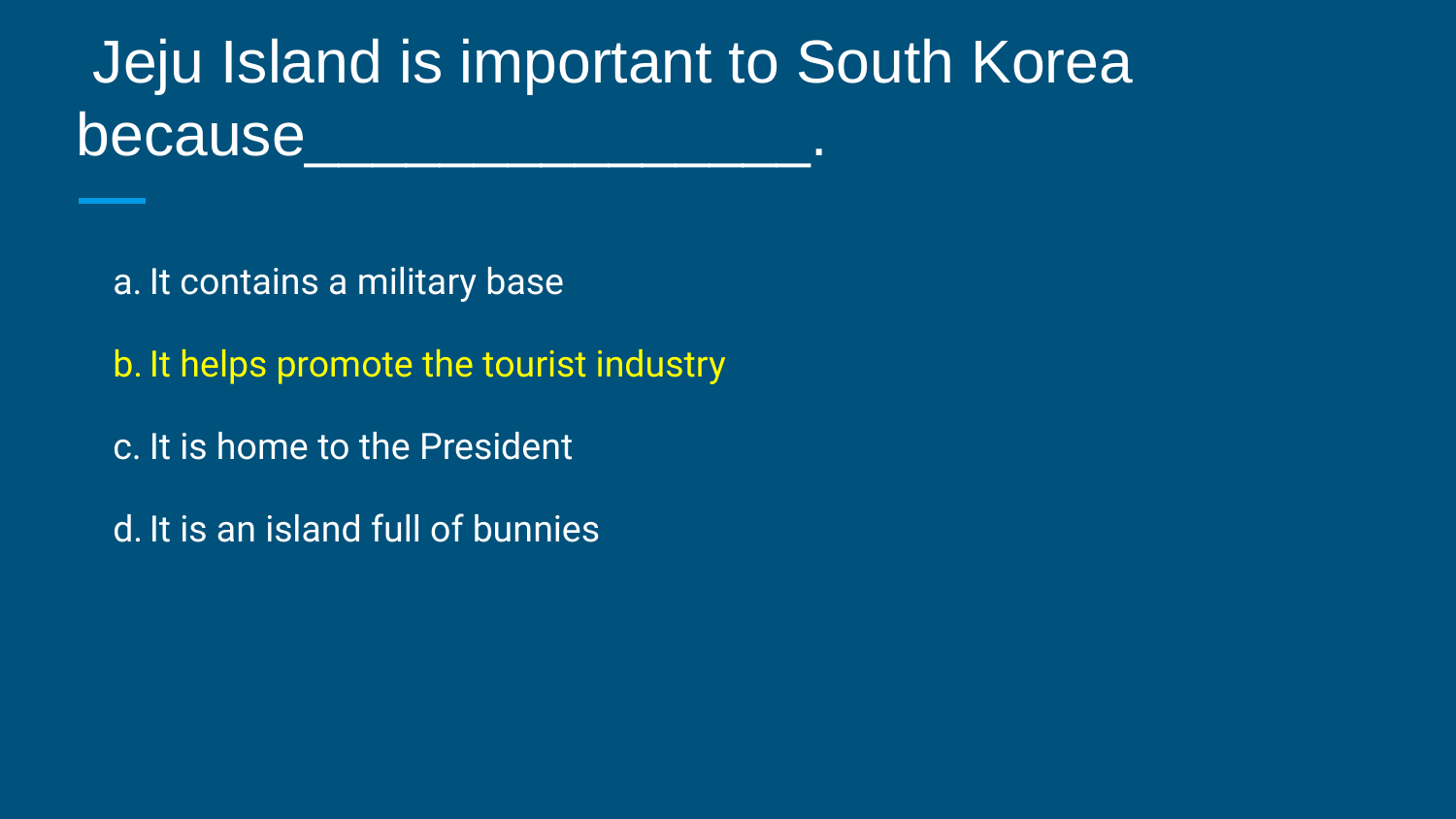

# Jeju Island is important to South Korea because_______________.
It contains a military base
It helps promote the tourist industry
It is home to the President
It is an island full of bunnies